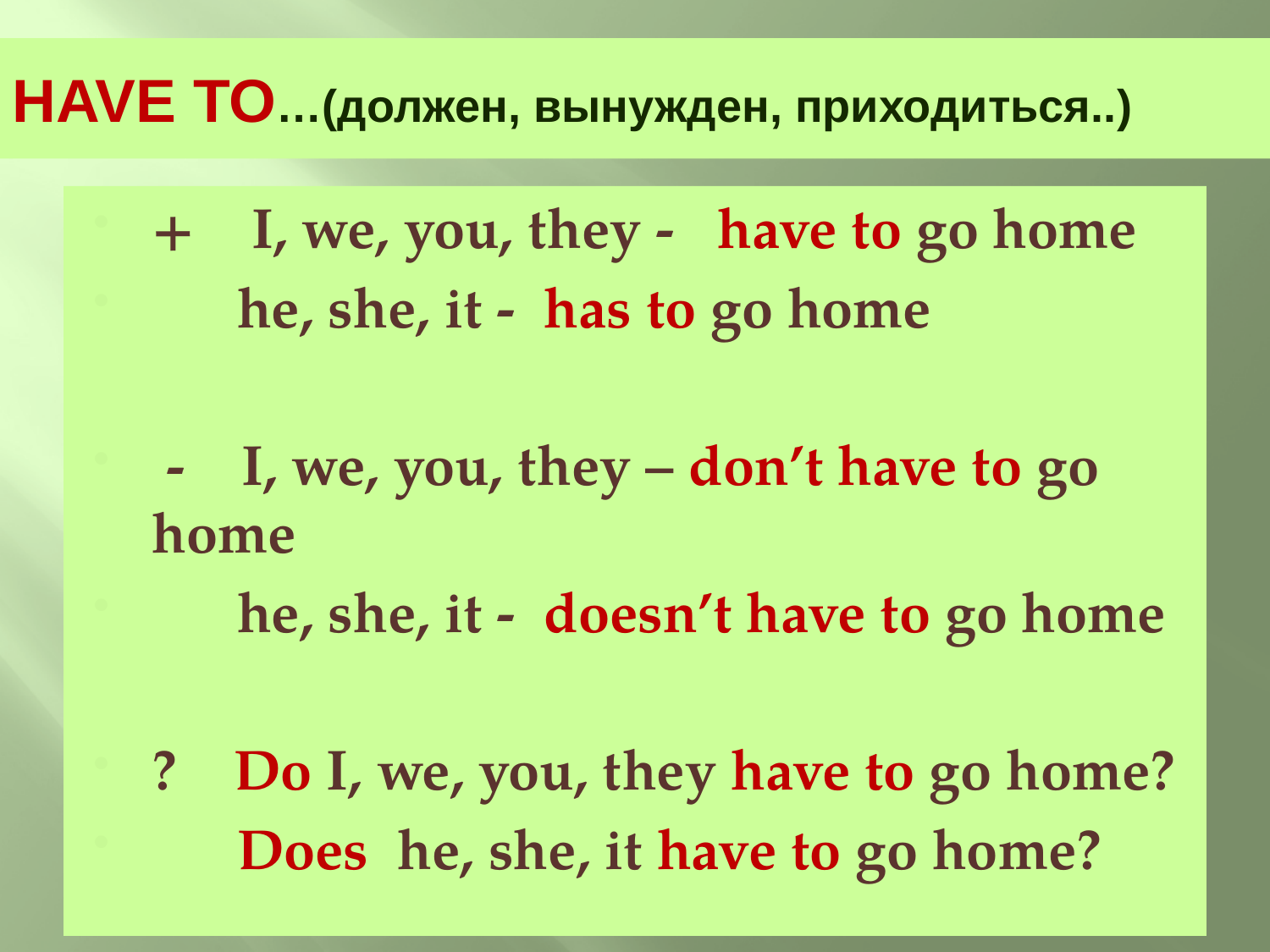

# HAVE TO…(должен, вынужден, приходиться..)
+    I, we, you, they -   have to go home
      he, she, it -  has to go home

 -    I, we, you, they – don’t have to go home
      he, she, it -  doesn’t have to go home

?    Do I, we, you, they have to go home?
      Does  he, she, it have to go home?